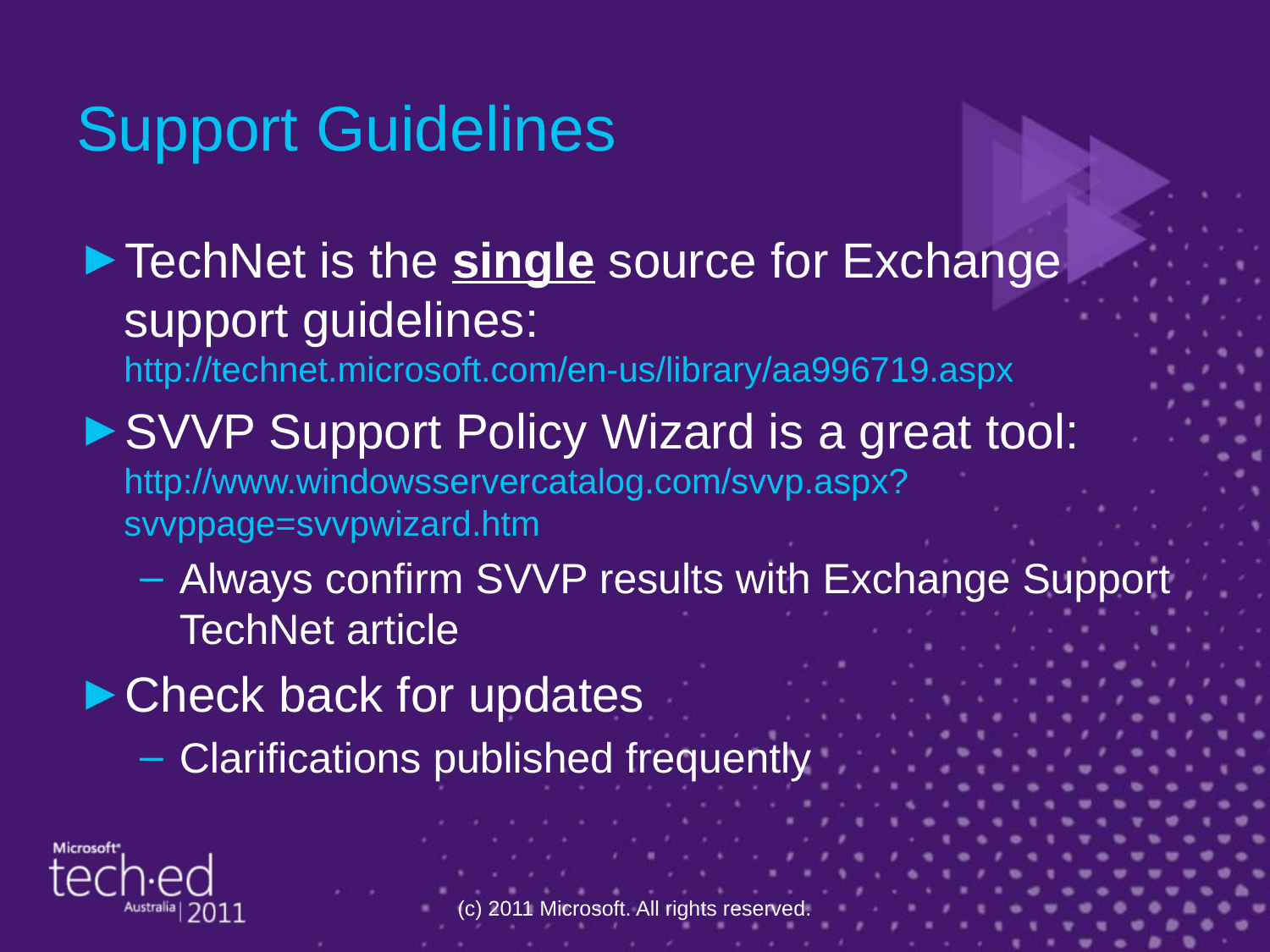

# Support Guidelines
TechNet is the single source for Exchange support guidelines:
http://technet.microsoft.com/en-us/library/aa996719.aspx
SVVP Support Policy Wizard is a great tool:
http://www.windowsservercatalog.com/svvp.aspx?svvppage=svvpwizard.htm
Always confirm SVVP results with Exchange Support TechNet article
Check back for updates
Clarifications published frequently

(c) 2011 Microsoft. All rights reserved.